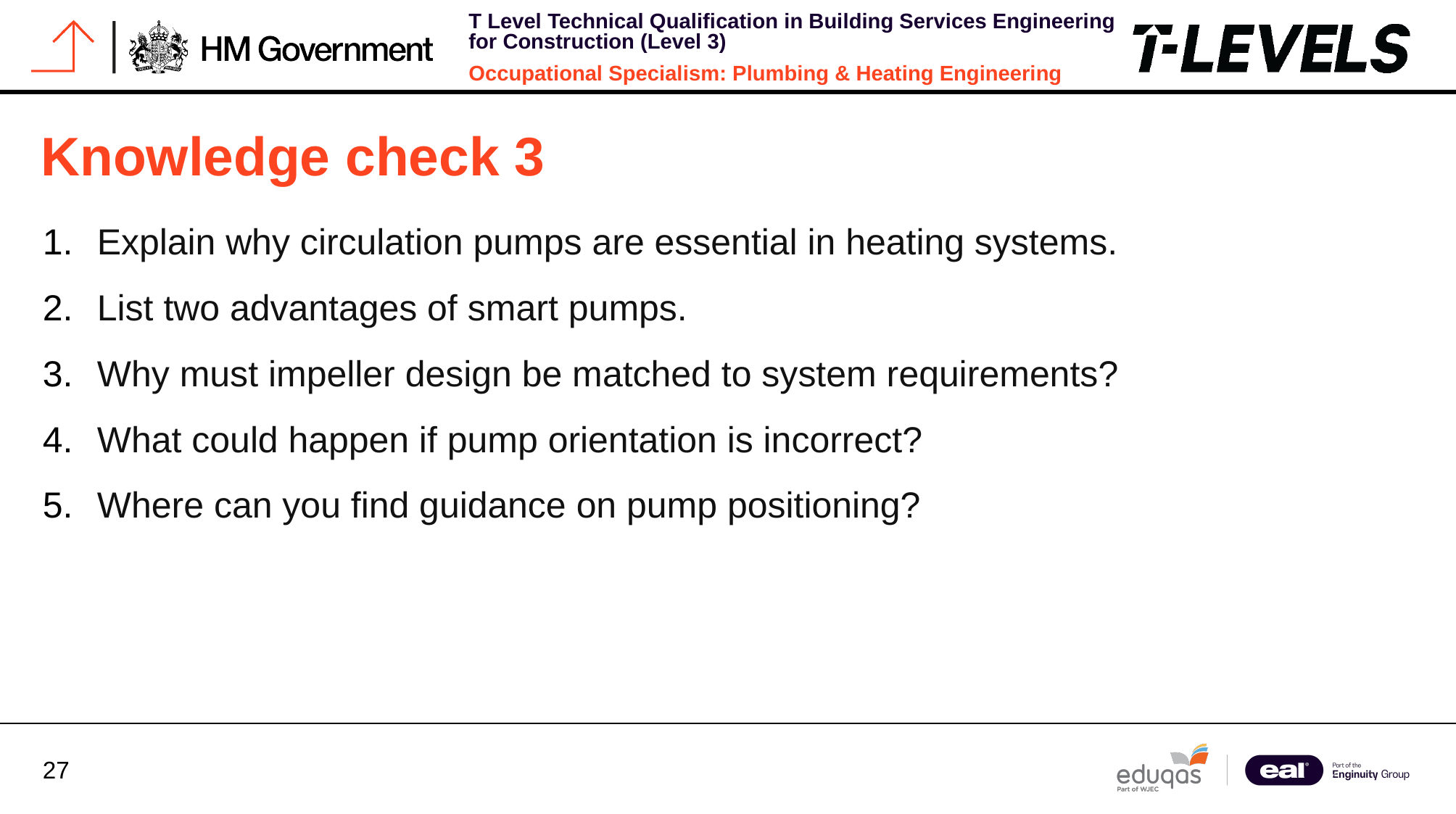

# Knowledge check 3
Explain why circulation pumps are essential in heating systems.
List two advantages of smart pumps.
Why must impeller design be matched to system requirements?
What could happen if pump orientation is incorrect?
Where can you find guidance on pump positioning?